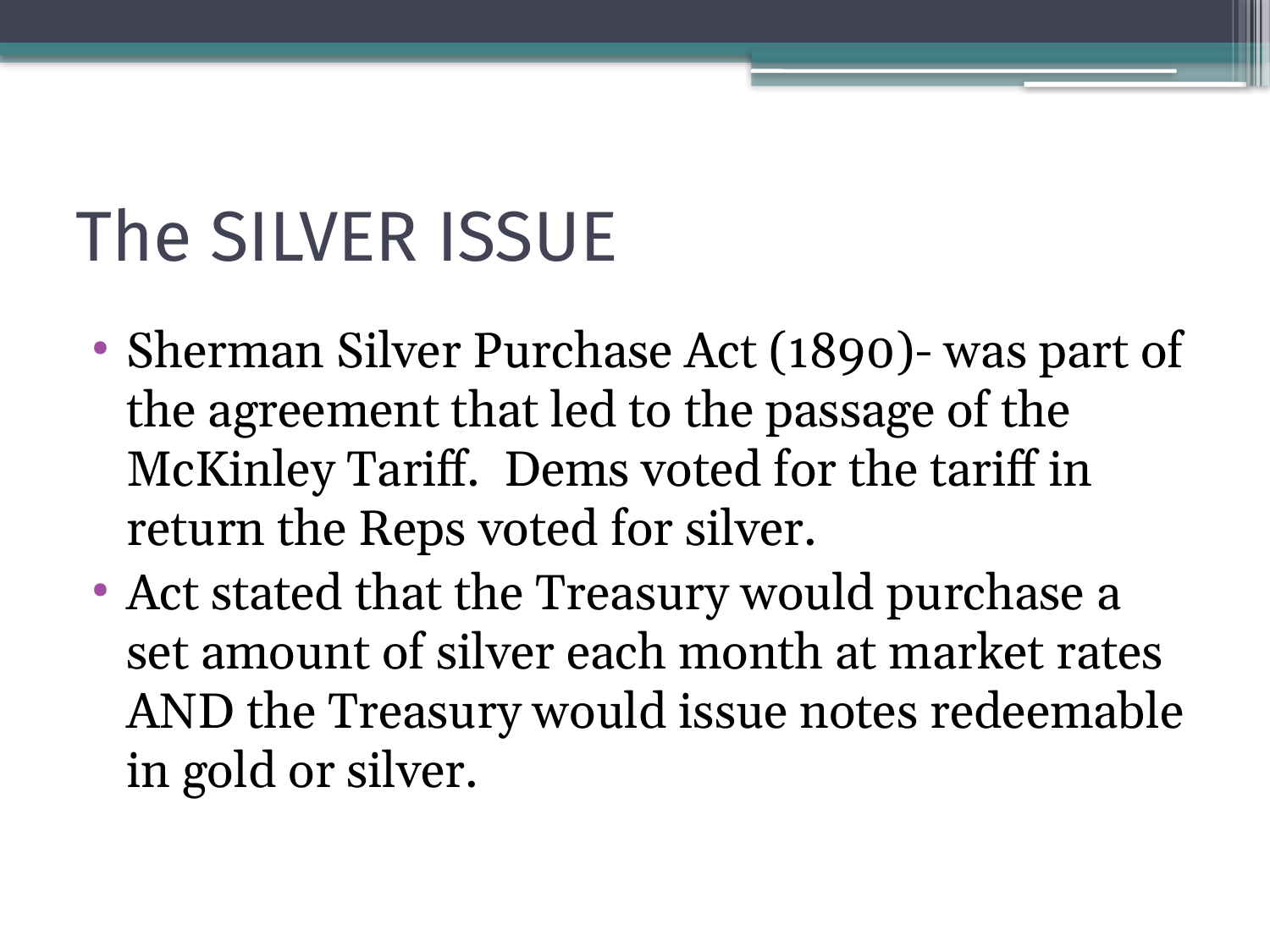

# The SILVER ISSUE
Sherman Silver Purchase Act (1890)- was part of the agreement that led to the passage of the McKinley Tariff.  Dems voted for the tariff in return the Reps voted for silver.
Act stated that the Treasury would purchase a set amount of silver each month at market rates AND the Treasury would issue notes redeemable in gold or silver.